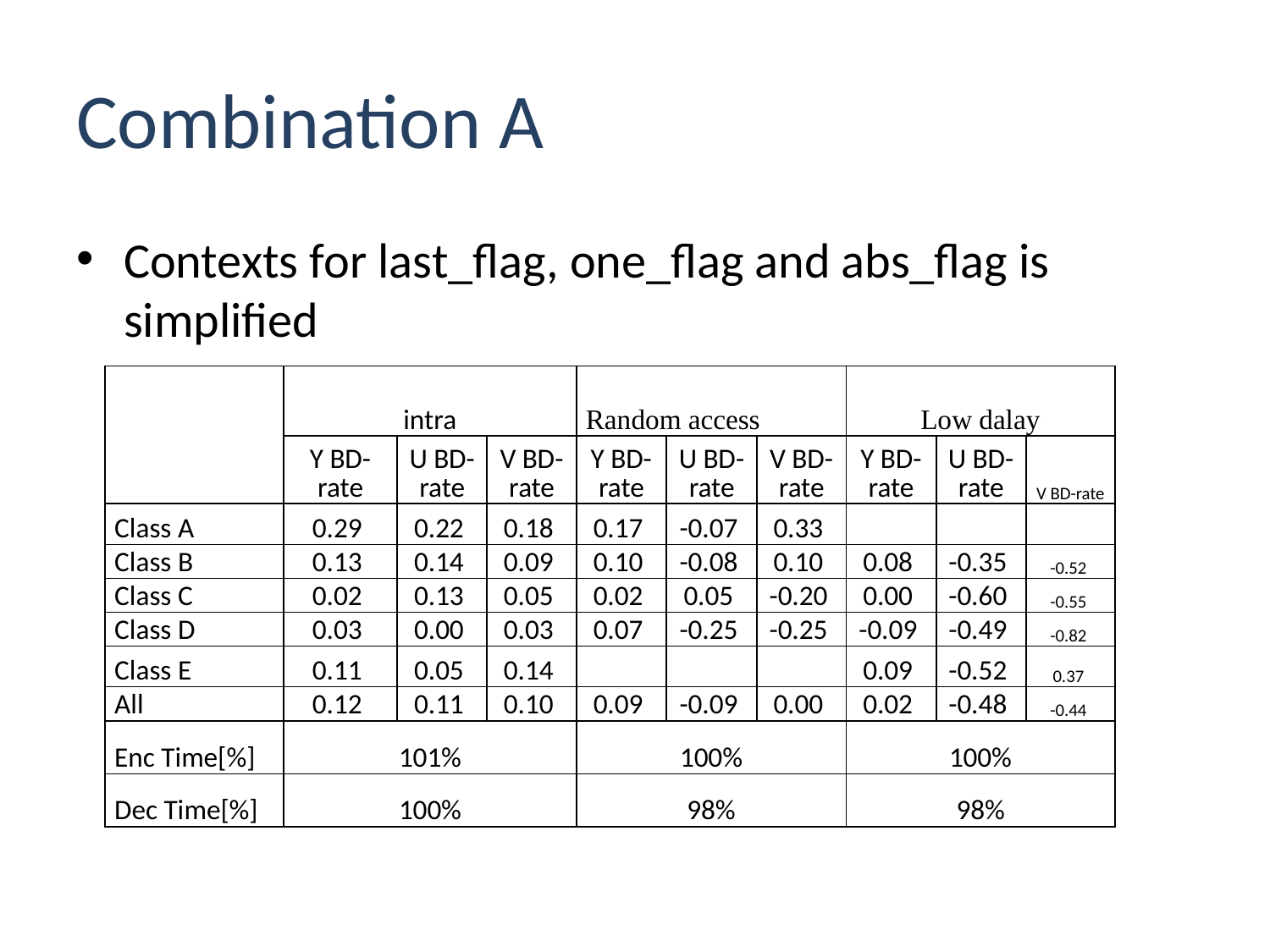

# Combination A
Contexts for last_flag, one_flag and abs_flag is simplified

|  | intra |  |  | Random access |  |  | Low dalay |  |  |
| --- | --- | --- | --- | --- | --- | --- | --- | --- | --- |
|  | Y BD-rate | U BD-rate | V BD-rate | Y BD-rate | U BD-rate | V BD-rate | Y BD-rate | U BD-rate | V BD-rate |
| Class A | 0.29 | 0.22 | 0.18 | 0.17 | -0.07 | 0.33 |  |  |  |
| Class B | 0.13 | 0.14 | 0.09 | 0.10 | -0.08 | 0.10 | 0.08 | -0.35 | -0.52 |
| Class C | 0.02 | 0.13 | 0.05 | 0.02 | 0.05 | -0.20 | 0.00 | -0.60 | -0.55 |
| Class D | 0.03 | 0.00 | 0.03 | 0.07 | -0.25 | -0.25 | -0.09 | -0.49 | -0.82 |
| Class E | 0.11 | 0.05 | 0.14 |  |  |  | 0.09 | -0.52 | 0.37 |
| All | 0.12 | 0.11 | 0.10 | 0.09 | -0.09 | 0.00 | 0.02 | -0.48 | -0.44 |
| Enc Time[%] | 101% |  |  | 100% |  |  | 100% |  |  |
| Dec Time[%] | 100% |  |  | 98% |  |  | 98% |  |  |